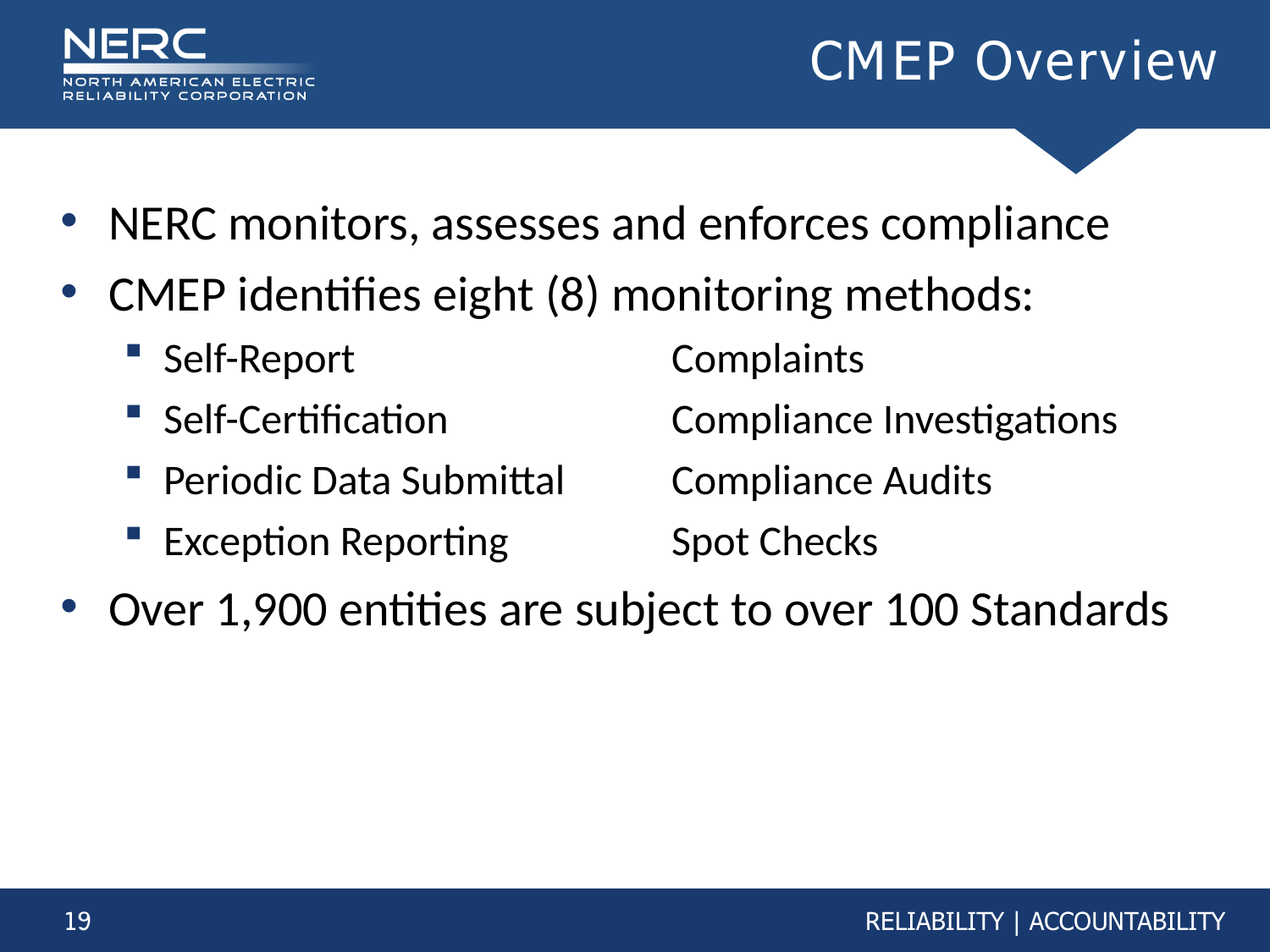

# CMEP Overview
NERC monitors, assesses and enforces compliance
CMEP identifies eight (8) monitoring methods:
Self-Report			Complaints
Self-Certification 		Compliance Investigations
Periodic Data Submittal 	Compliance Audits
Exception Reporting 		Spot Checks
Over 1,900 entities are subject to over 100 Standards